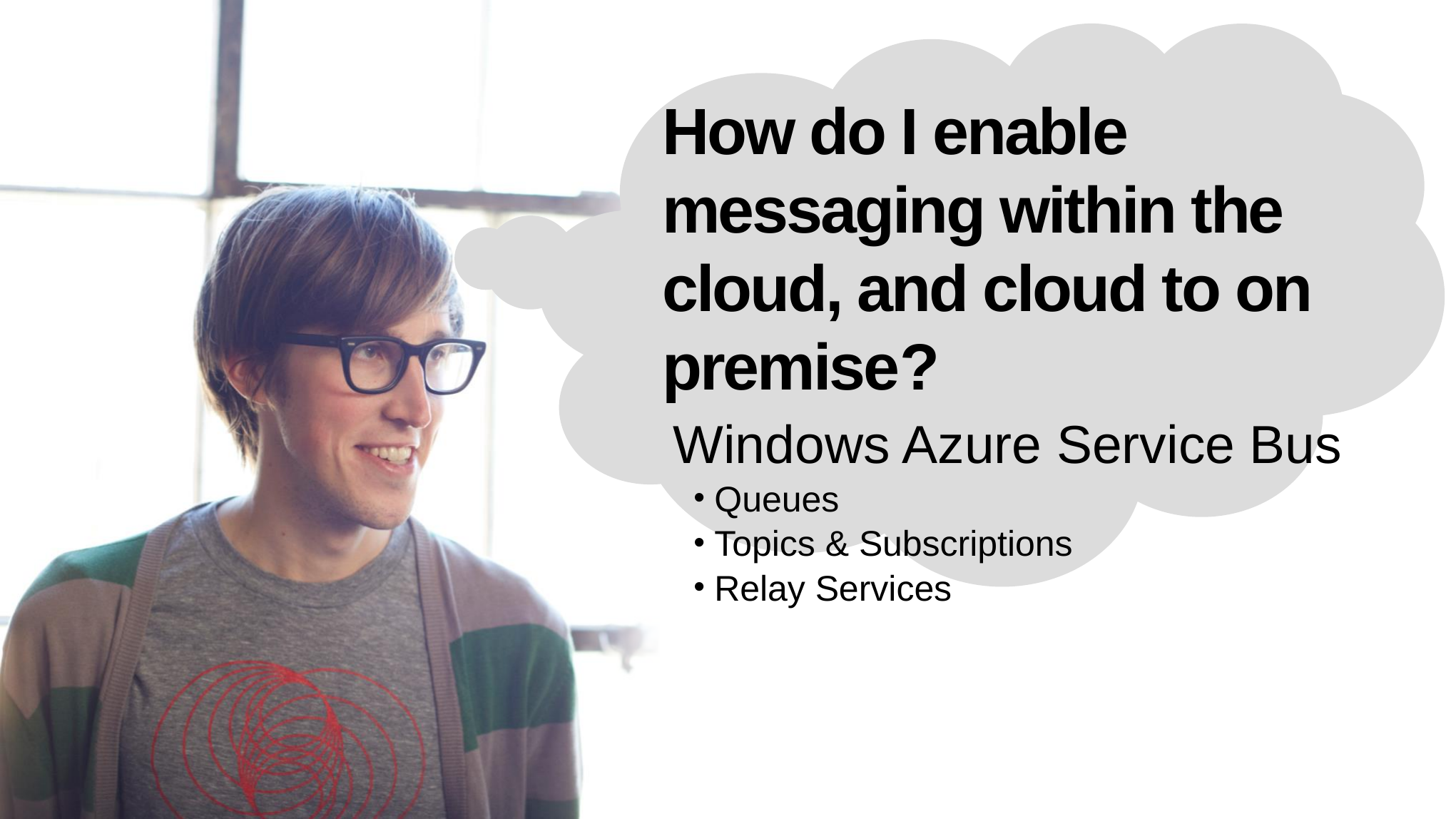

How do I enable messaging within the cloud, and cloud to on premise?
Windows Azure Service Bus
Queues
Topics & Subscriptions
Relay Services